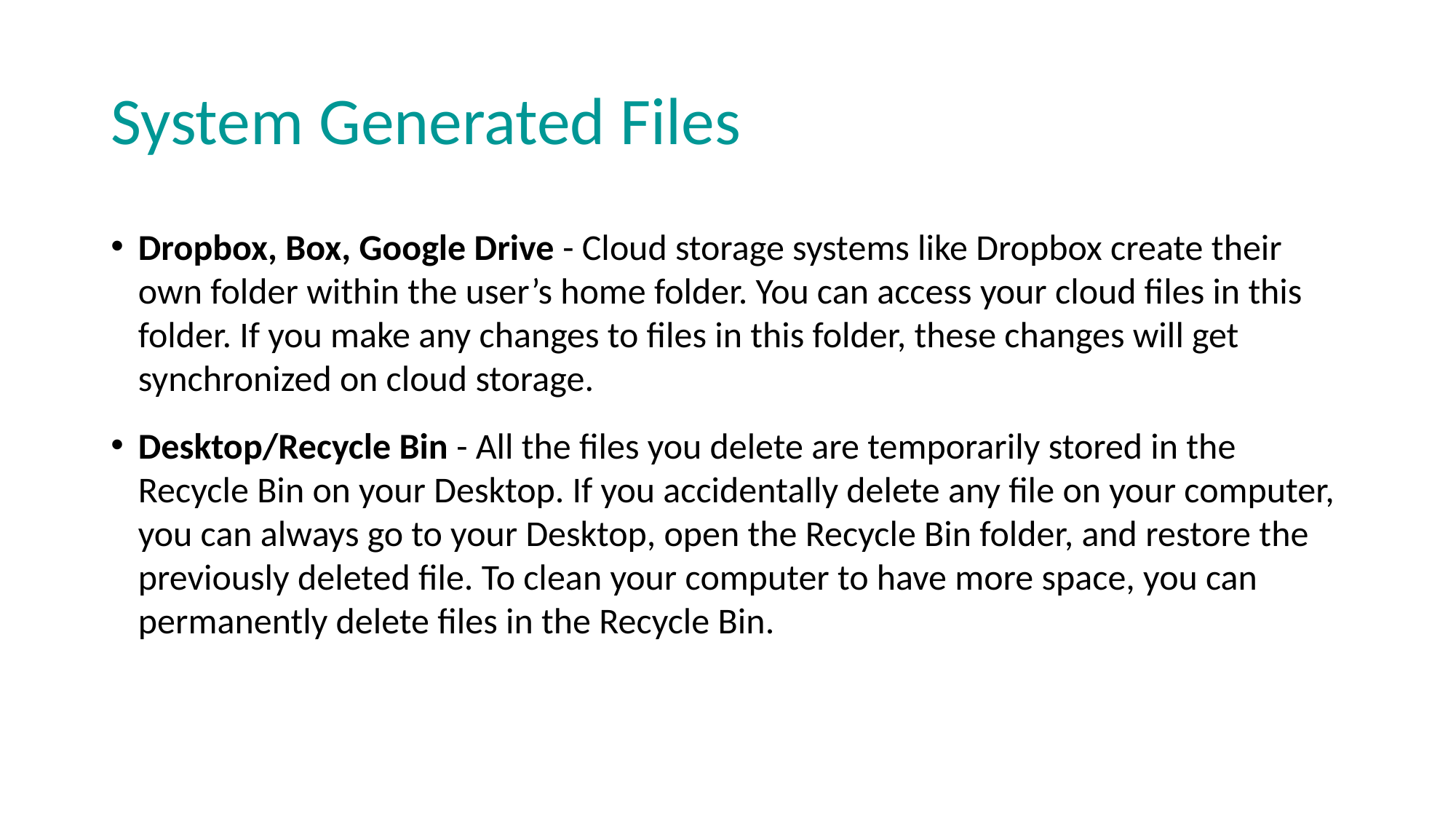

# System Generated Files
Dropbox, Box, Google Drive - Cloud storage systems like Dropbox create their own folder within the user’s home folder. You can access your cloud files in this folder. If you make any changes to files in this folder, these changes will get synchronized on cloud storage.
Desktop/Recycle Bin - All the files you delete are temporarily stored in the Recycle Bin on your Desktop. If you accidentally delete any file on your computer, you can always go to your Desktop, open the Recycle Bin folder, and restore the previously deleted file. To clean your computer to have more space, you can permanently delete files in the Recycle Bin.